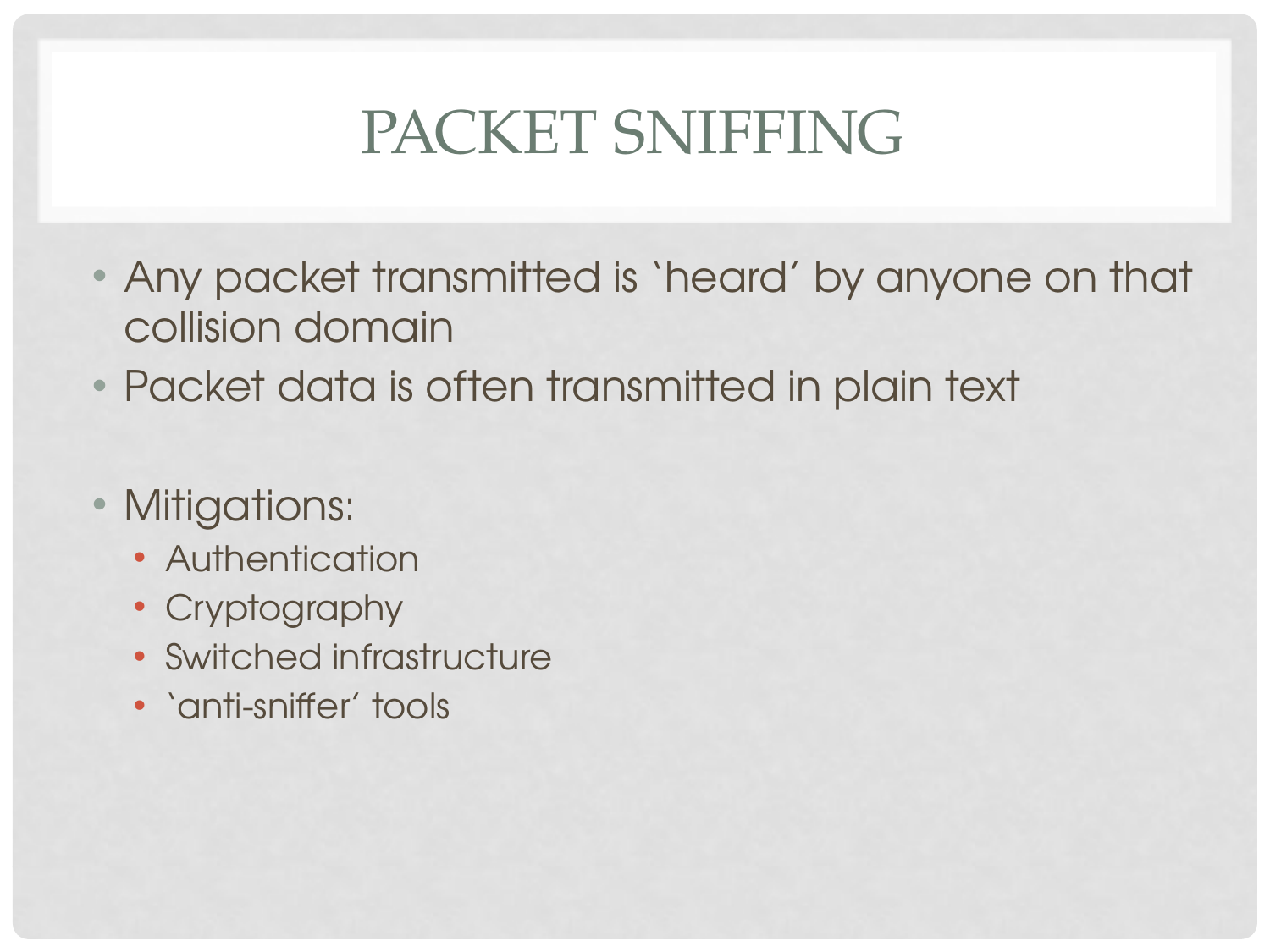

# Packet sniffing
Any packet transmitted is ‘heard’ by anyone on that collision domain
Packet data is often transmitted in plain text

Mitigations:
Authentication
Cryptography
Switched infrastructure
‘anti-sniffer’ tools